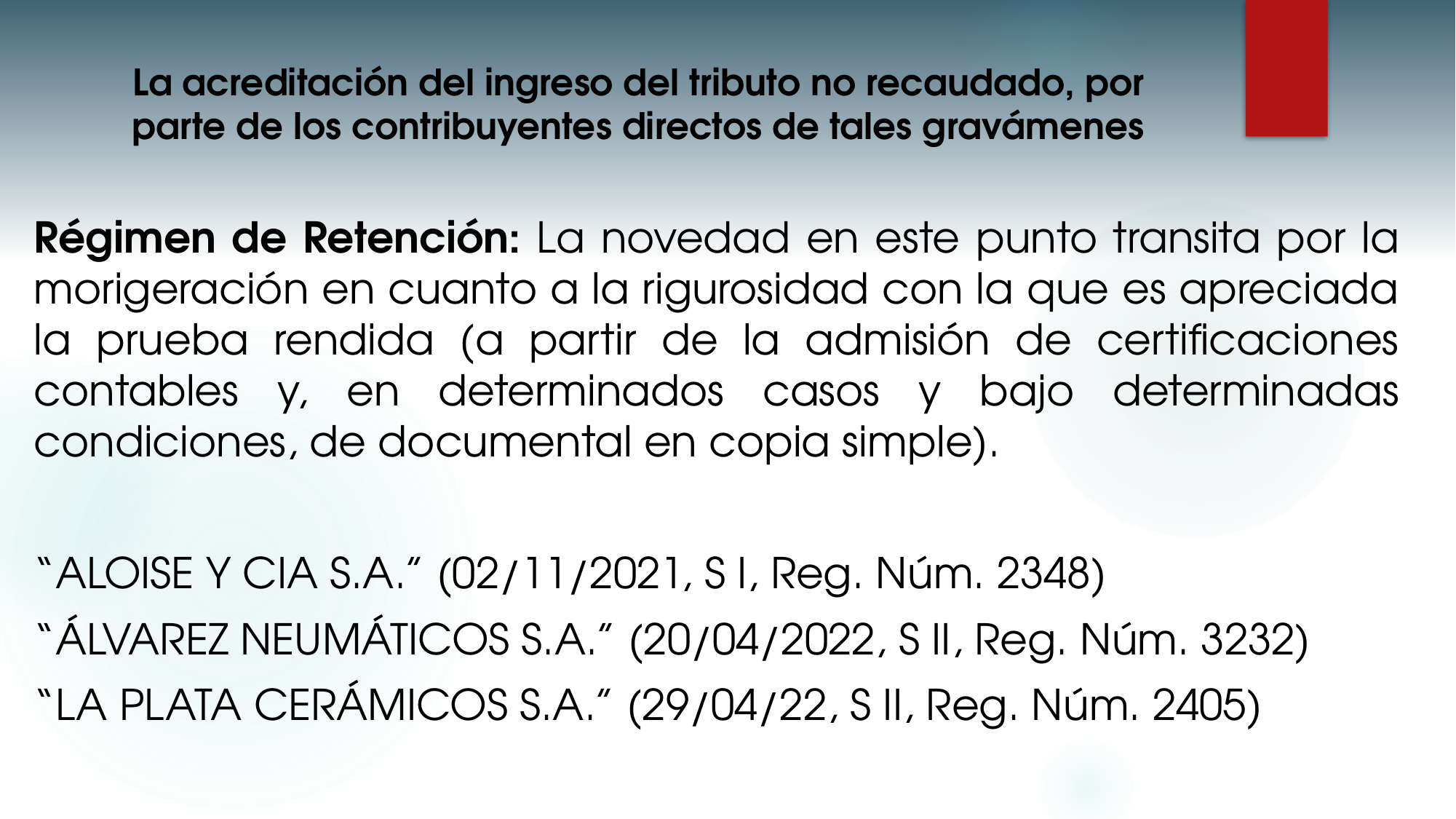

# La acreditación del ingreso del tributo no recaudado, por parte de los contribuyentes directos de tales gravámenes
Régimen de Retención: La novedad en este punto transita por la morigeración en cuanto a la rigurosidad con la que es apreciada la prueba rendida (a partir de la admisión de certificaciones contables y, en determinados casos y bajo determinadas condiciones, de documental en copia simple).

“ALOISE Y CIA S.A.” (02/11/2021, S I, Reg. Núm. 2348)
“ÁLVAREZ NEUMÁTICOS S.A.” (20/04/2022, S II, Reg. Núm. 3232)
“LA PLATA CERÁMICOS S.A.” (29/04/22, S II, Reg. Núm. 2405)